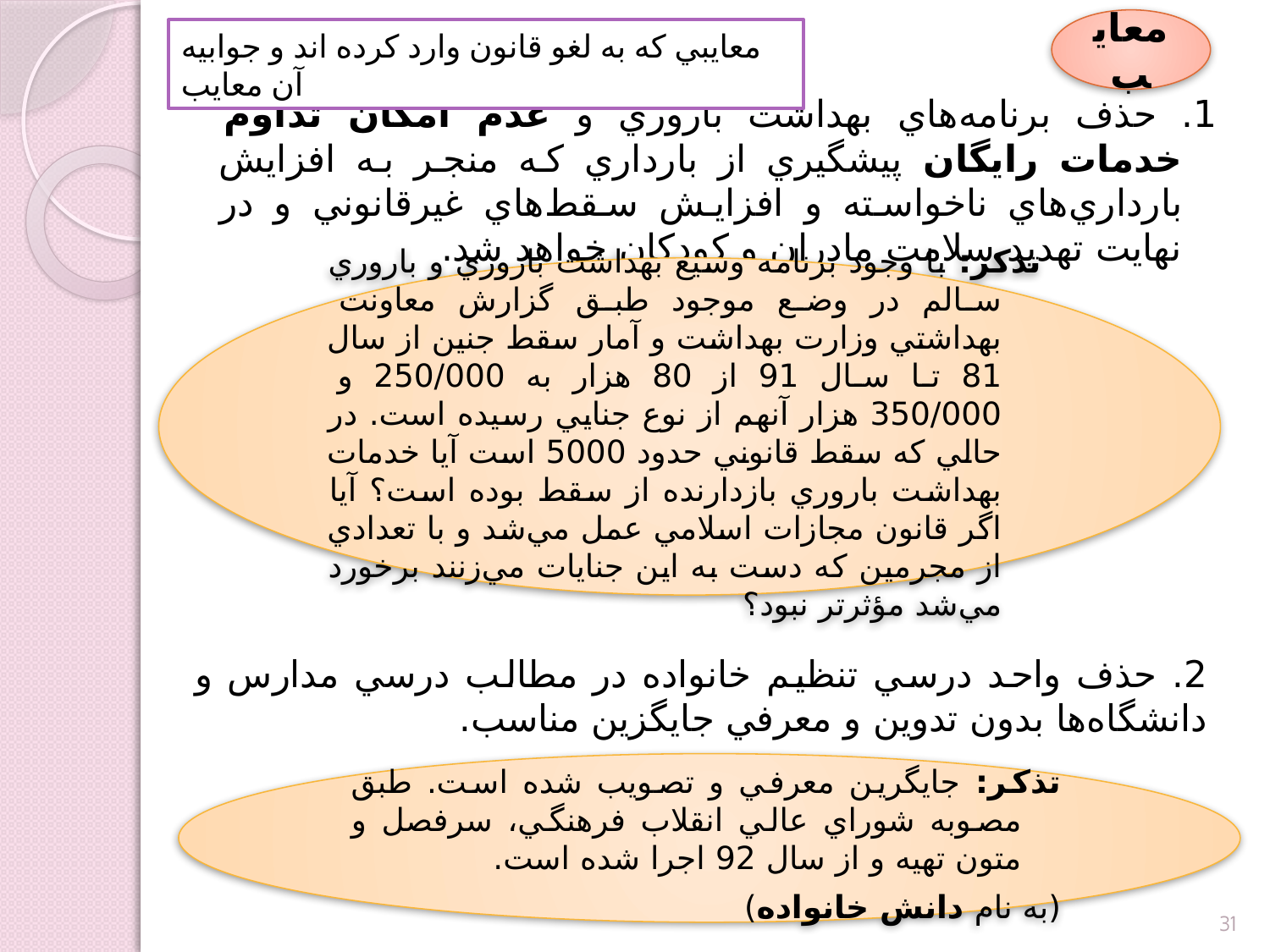

معايب
معايبي كه به لغو قانون وارد كرده اند و جوابيه آن معايب

	1. حذف برنامه‌هاي بهداشت باروري و عدم امكان تداوم خدمات رايگان پيشگيري از بارداري كه منجر به افزايش بارداري‌هاي ناخواسته و افزايش سقط‌هاي غيرقانوني و در نهايت تهديد سلامت مادران و كودكان خواهد شد.

	تذكر: با وجود برنامه وسيع بهداشت باروري و باروري سالم در وضع موجود طبق گزارش معاونت بهداشتي وزارت بهداشت و آمار سقط جنين از سال 81 تا سال 91 از 80 هزار به 250/000 و 350/000 هزار آنهم از نوع جنايي رسيده است. در حالي كه سقط قانوني حدود 5000 است آيا خدمات بهداشت باروري بازدارنده از سقط بوده است؟ آيا اگر قانون مجازات اسلامي عمل مي‌شد و با تعدادي از مجرمين كه دست به اين جنايات مي‌زنند برخورد مي‌شد مؤثرتر نبود؟

2. حذف واحد درسي تنظيم خانواده در مطالب درسي مدارس و دانشگاه‌ها بدون تدوين و معرفي جايگزين مناسب.

	تذكر: جايگرين معرفي و تصويب شده است. طبق مصوبه شوراي عالي انقلاب فرهنگي، سرفصل و متون تهيه و از سال 92 اجرا شده است.
	(به نام دانش خانواده)

31